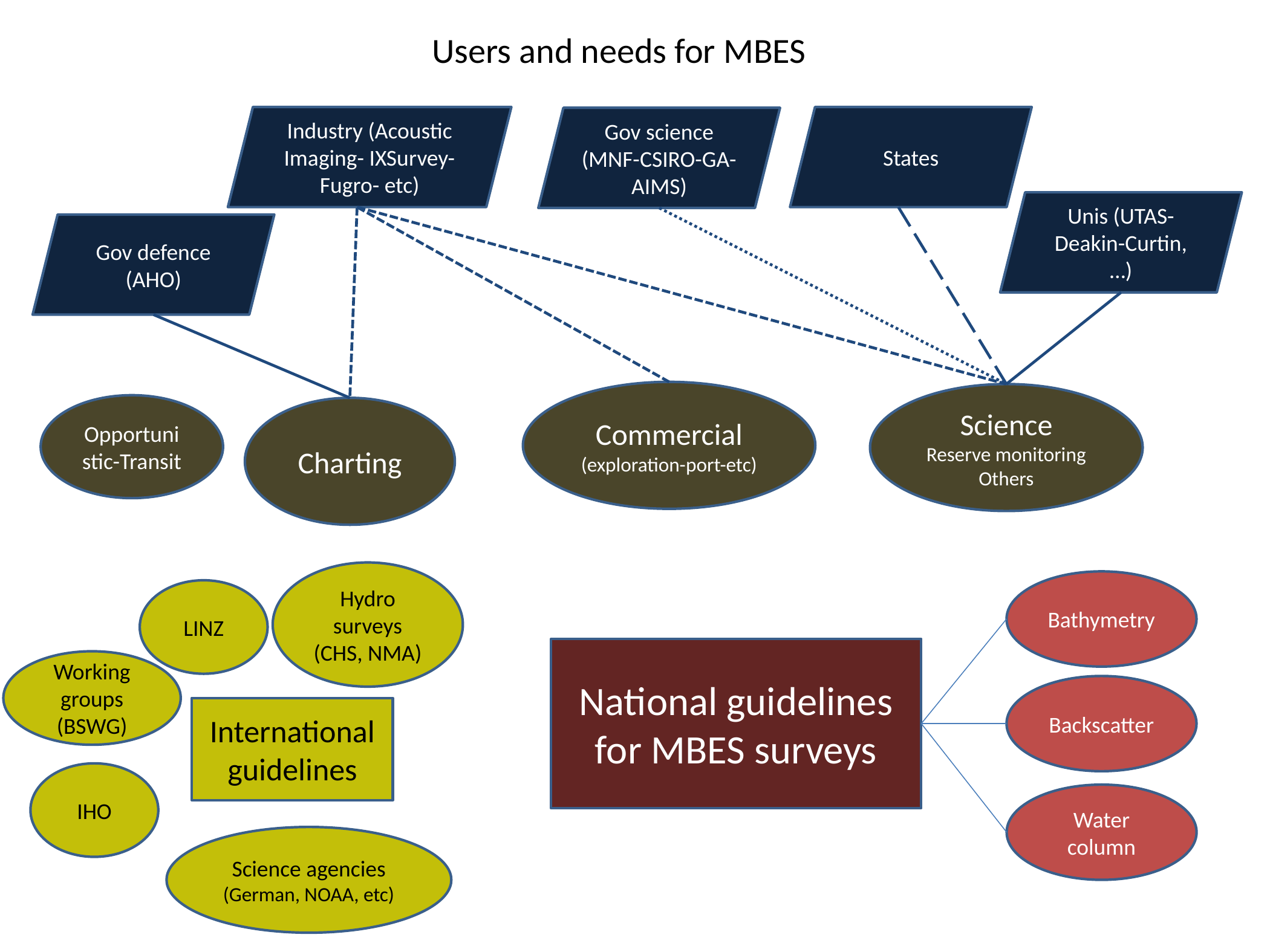

Users and needs for MBES
States
Industry (Acoustic Imaging- IXSurvey-Fugro- etc)
Gov science (MNF-CSIRO-GA-AIMS)
Unis (UTAS-Deakin-Curtin, …)
Gov defence (AHO)
Commercial (exploration-port-etc)
Science
Reserve monitoring
Others
Opportunistic-Transit
Charting
Hydro surveys (CHS, NMA)
Bathymetry
LINZ
National guidelines for MBES surveys
Working groups (BSWG)
Backscatter
International guidelines
IHO
Water column
Science agencies (German, NOAA, etc)